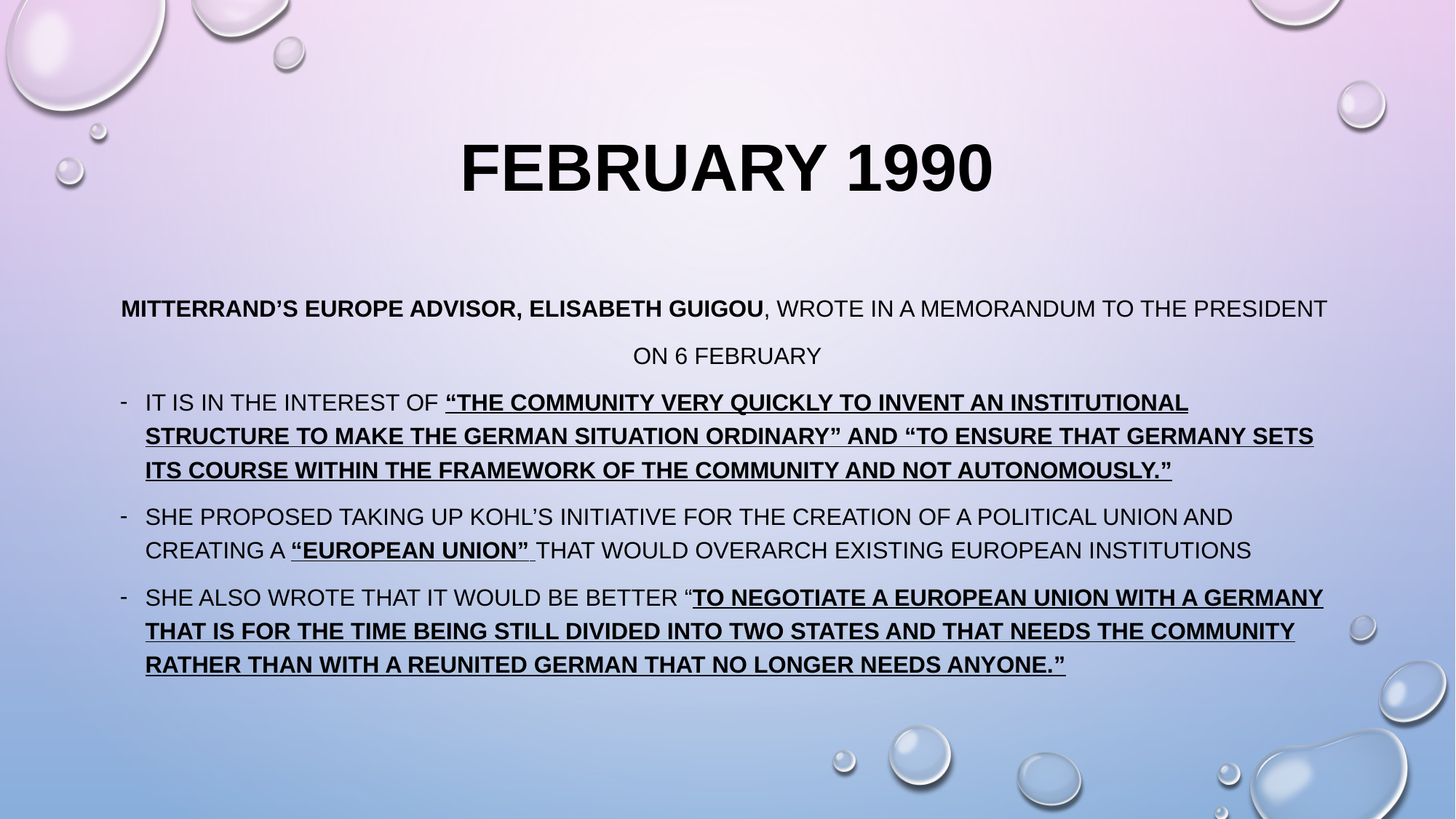

# FEBRUARY 1990
Mitterrand’s Europe advisor, Elisabeth Guigou, WROTE in a memorandum to the president
on 6 February
it is in the interest of “the Community very quickly to invent an institutional structure to make the German situation ordinary” and “to ensure that Germany sets its course within the framework of the Community and not autonomously.”
She proposed taking up Kohl’s initiative for the creation of a Political Union and creating a “European Union” that would overarch existing European institutions
SHE ALSO wrote that it would be better “to negotiate a European Union with a Germany that is for the time being still divided into two states and that needs the Community rather than with a reunited German that no longer needs anyone.”